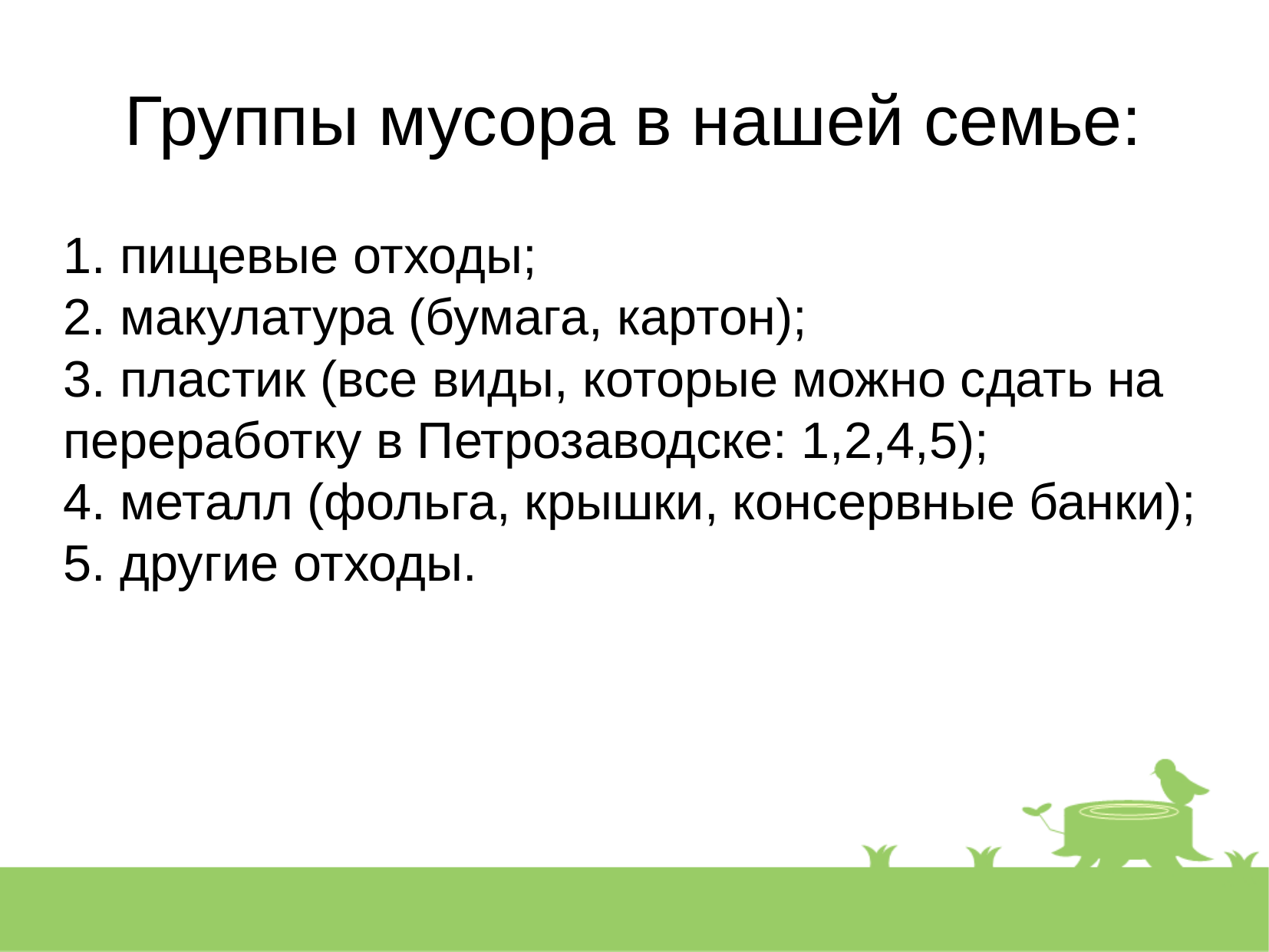

Группы мусора в нашей семье:
1. пищевые отходы;
2. макулатура (бумага, картон);
3. пластик (все виды, которые можно сдать на переработку в Петрозаводске: 1,2,4,5);
4. металл (фольга, крышки, консервные банки);
5. другие отходы.